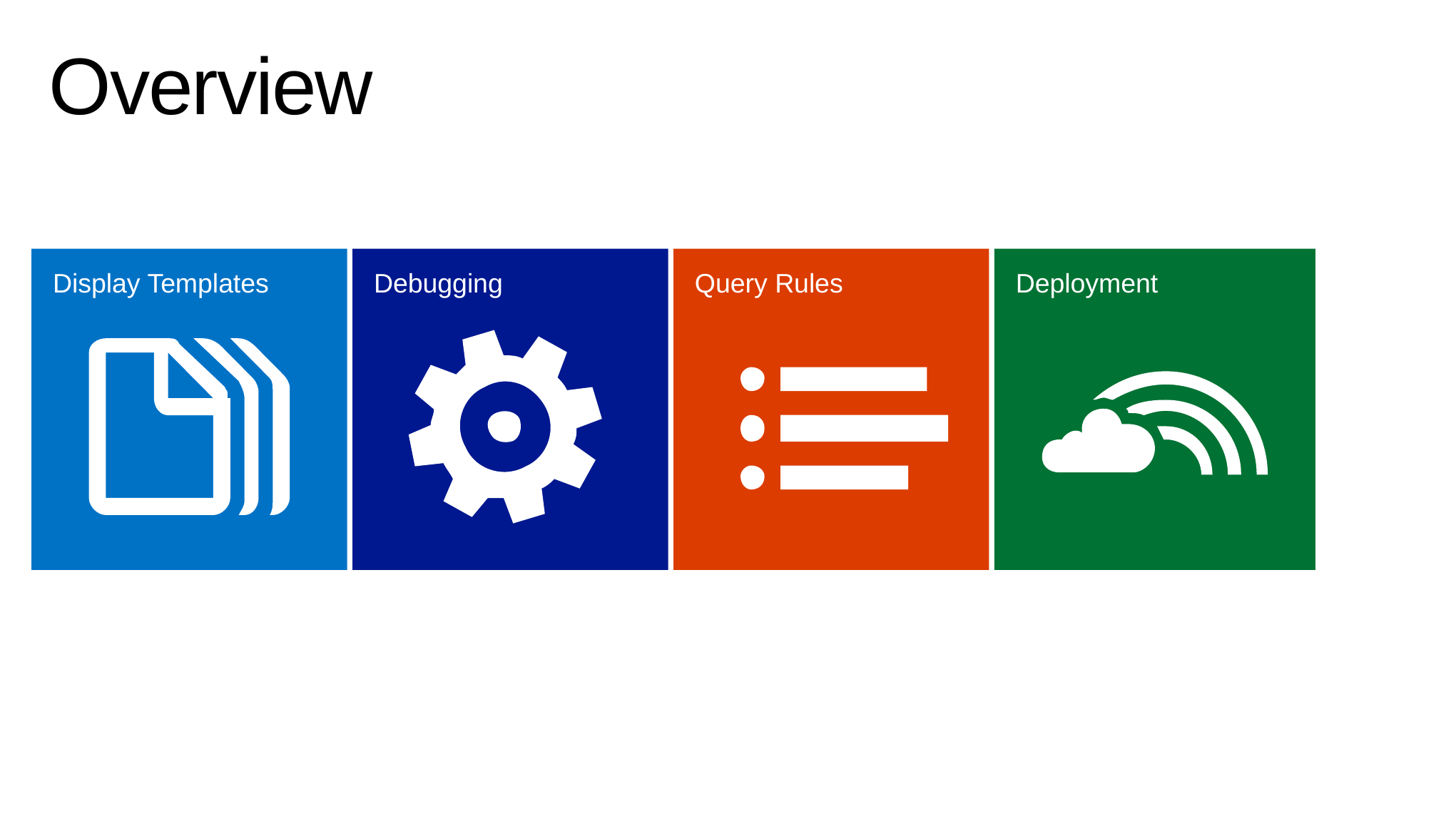

# Overview

Display Templates

Debugging

Query Rules

Deployment